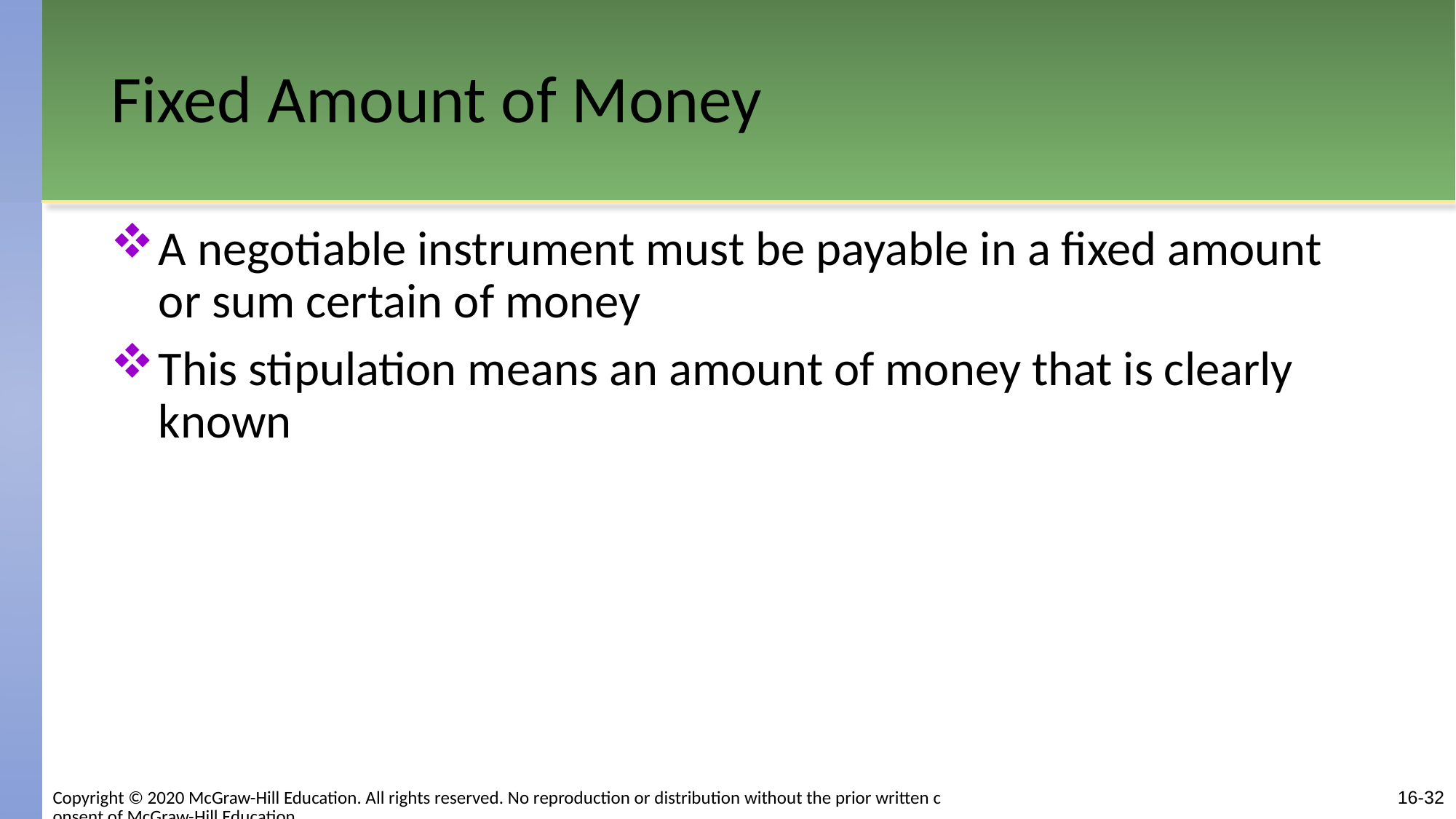

# Fixed Amount of Money
A negotiable instrument must be payable in a fixed amount or sum certain of money
This stipulation means an amount of money that is clearly known

Copyright © 2020 McGraw-Hill Education. All rights reserved. No reproduction or distribution without the prior written consent of McGraw-Hill Education.
16-32